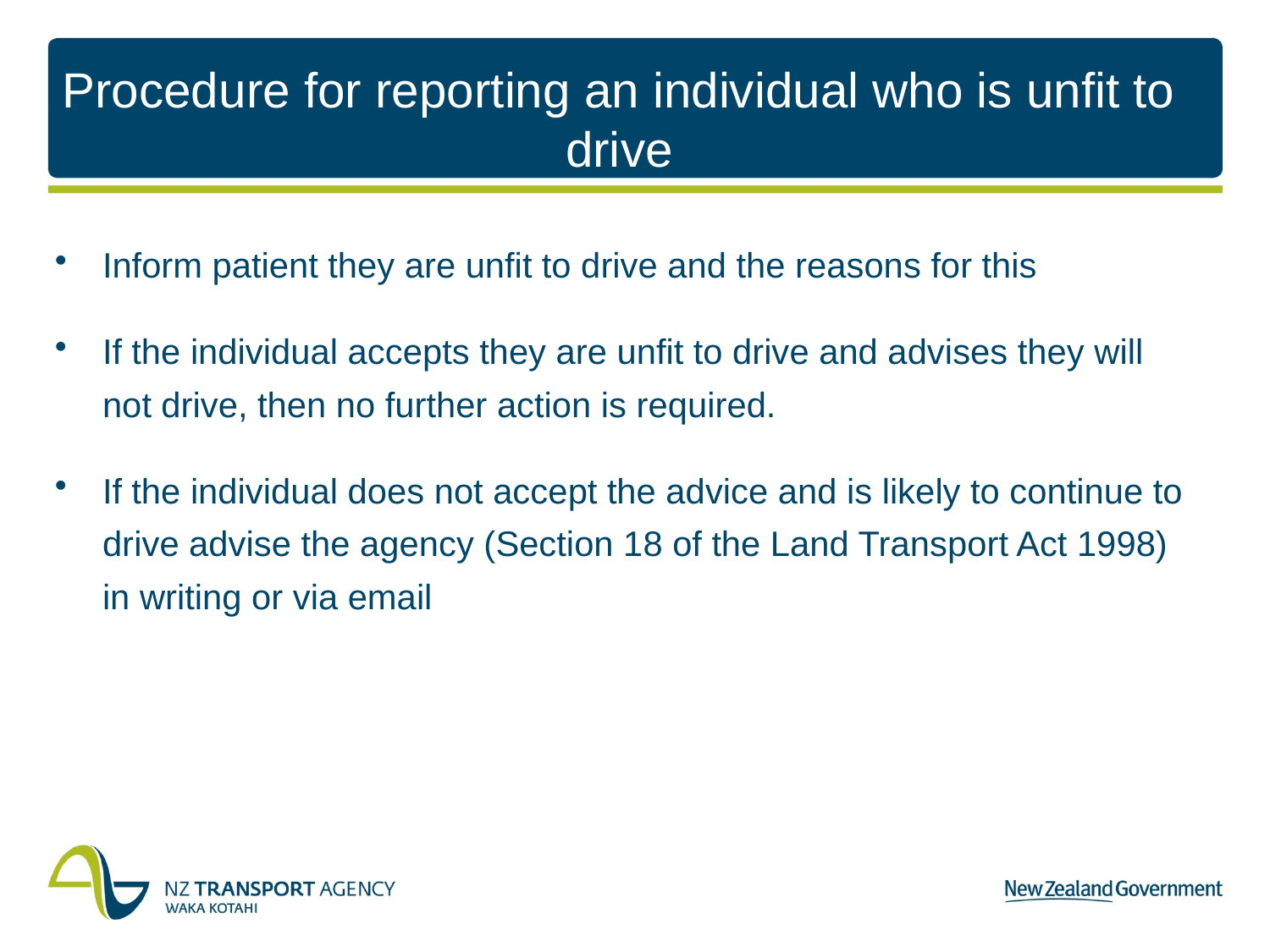

# Procedure for reporting an individual who is unfit to drive
Inform patient they are unfit to drive and the reasons for this
If the individual accepts they are unfit to drive and advises they will not drive, then no further action is required.
If the individual does not accept the advice and is likely to continue to drive advise the agency (Section 18 of the Land Transport Act 1998) in writing or via email